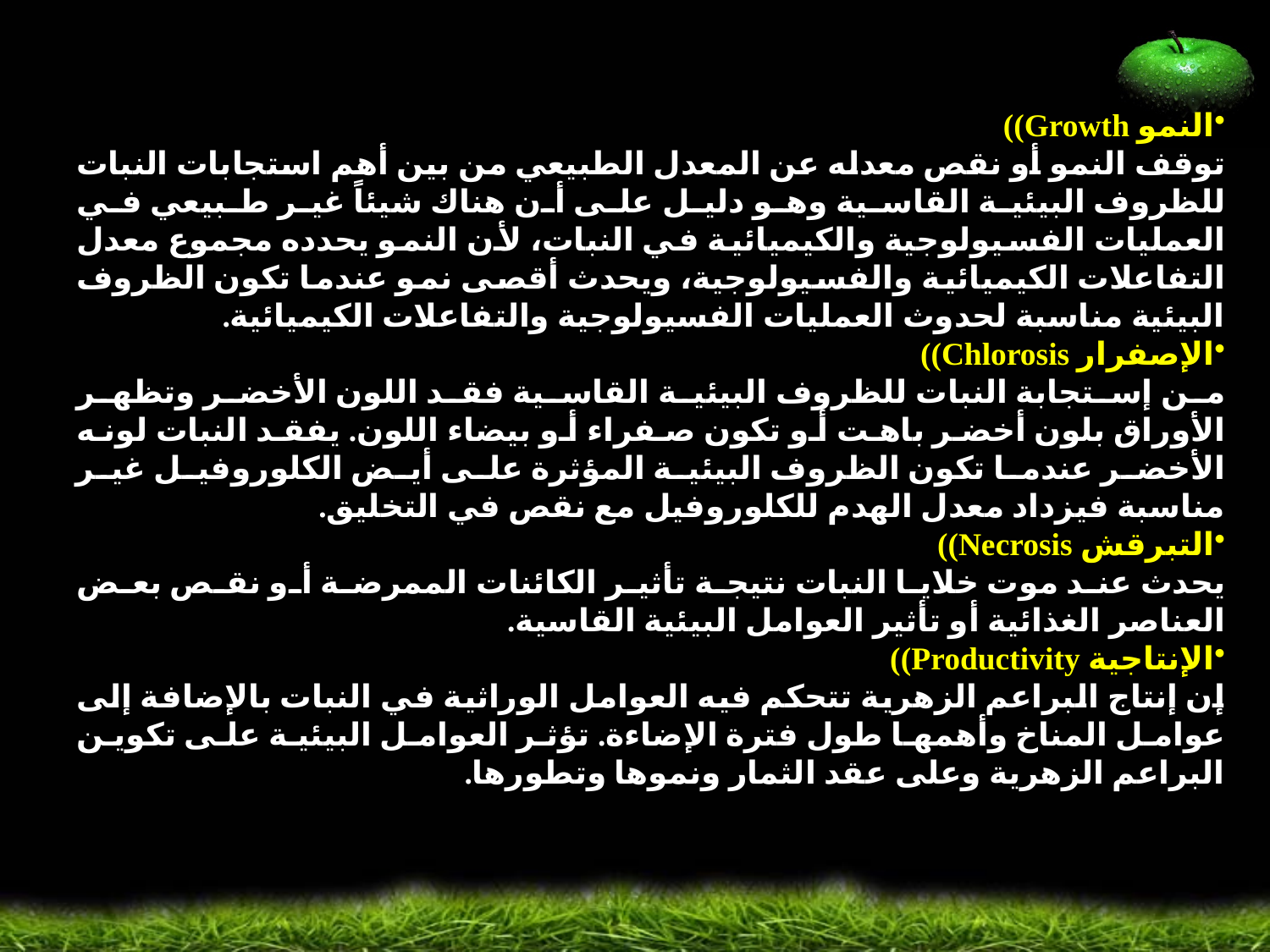

النمو Growth))
توقف النمو أو نقص معدله عن المعدل الطبيعي من بين أهم استجابات النبات للظروف البيئية القاسية وهو دليل على أن هناك شيئاً غير طبيعي في العمليات الفسيولوجية والكيميائية في النبات، لأن النمو يحدده مجموع معدل التفاعلات الكيميائية والفسيولوجية، ويحدث أقصى نمو عندما تكون الظروف البيئية مناسبة لحدوث العمليات الفسيولوجية والتفاعلات الكيميائية.
الإصفرار Chlorosis))
من إستجابة النبات للظروف البيئية القاسية فقد اللون الأخضر وتظهر الأوراق بلون أخضر باهت أو تكون صفراء أو بيضاء اللون. يفقد النبات لونه الأخضر عندما تكون الظروف البيئية المؤثرة على أيض الكلوروفيل غير مناسبة فيزداد معدل الهدم للكلوروفيل مع نقص في التخليق.
التبرقش Necrosis))
يحدث عند موت خلايا النبات نتيجة تأثير الكائنات الممرضة أو نقص بعض العناصر الغذائية أو تأثير العوامل البيئية القاسية.
الإنتاجية Productivity))
إن إنتاج البراعم الزهرية تتحكم فيه العوامل الوراثية في النبات بالإضافة إلى عوامل المناخ وأهمها طول فترة الإضاءة. تؤثر العوامل البيئية على تكوين البراعم الزهرية وعلى عقد الثمار ونموها وتطورها.